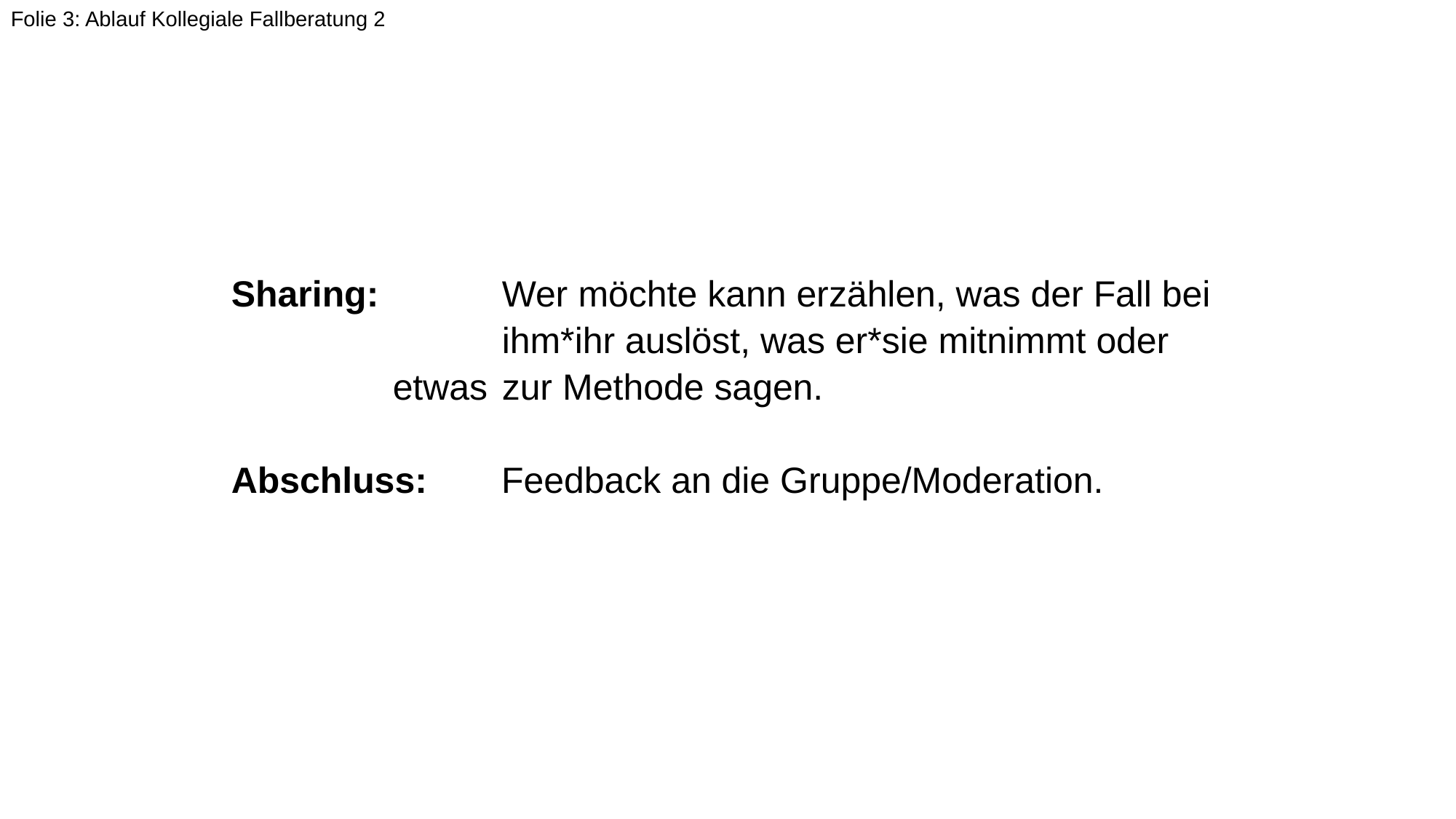

Folie 3: Ablauf Kollegiale Fallberatung 2
Sharing:		Wer möchte kann erzählen, was der Fall bei 	ihm*ihr auslöst, was er*sie mitnimmt oder etwas 	zur Methode sagen.

Abschluss:	Feedback an die Gruppe/Moderation.